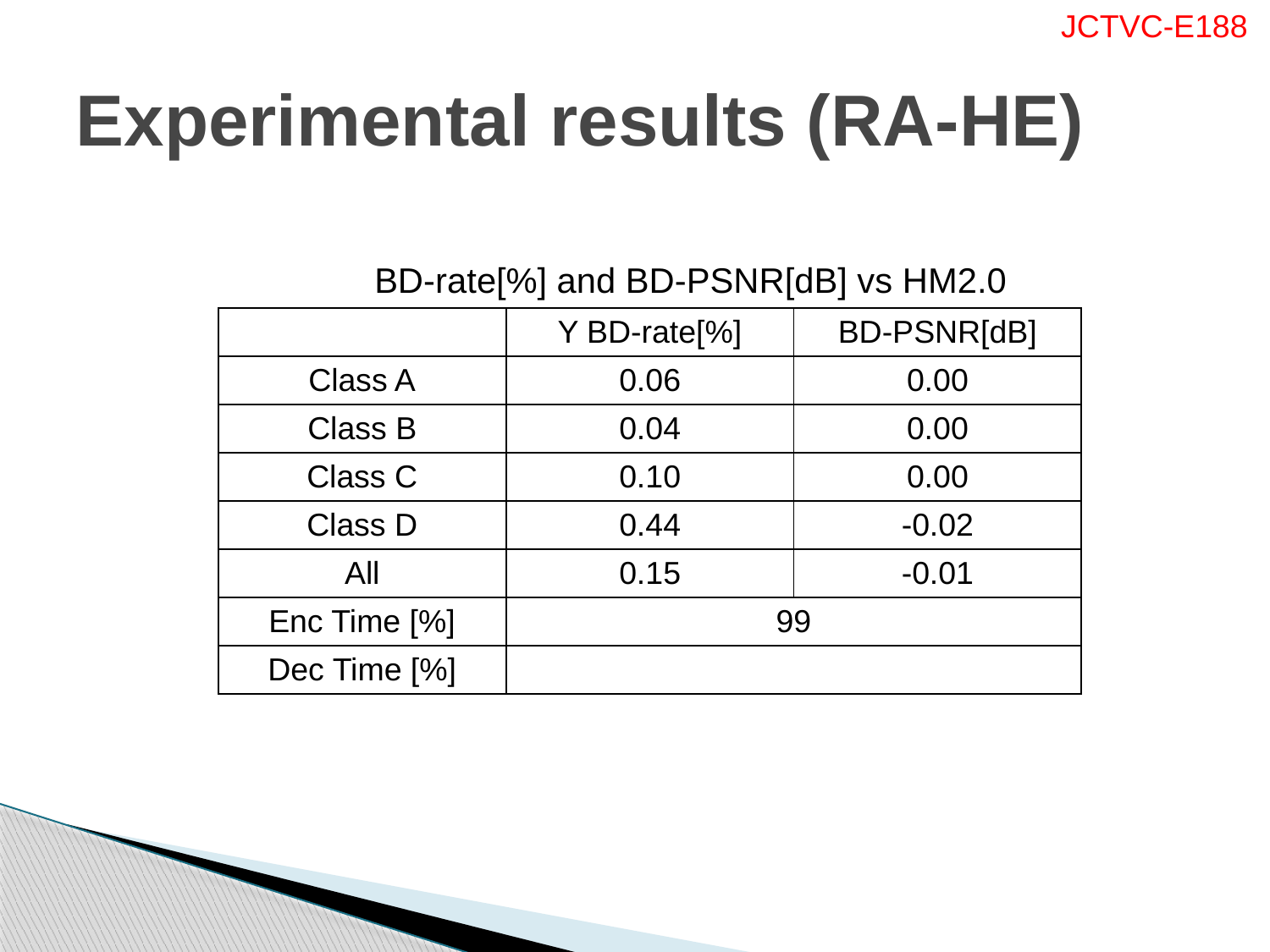

# Experimental results (RA-HE)
BD-rate[%] and BD-PSNR[dB] vs HM2.0
|  | Y BD-rate[%] | BD-PSNR[dB] |
| --- | --- | --- |
| Class A | 0.06 | 0.00 |
| Class B | 0.04 | 0.00 |
| Class C | 0.10 | 0.00 |
| Class D | 0.44 | -0.02 |
| All | 0.15 | -0.01 |
| Enc Time [%] | 99 |  |
| Dec Time [%] |  |  |